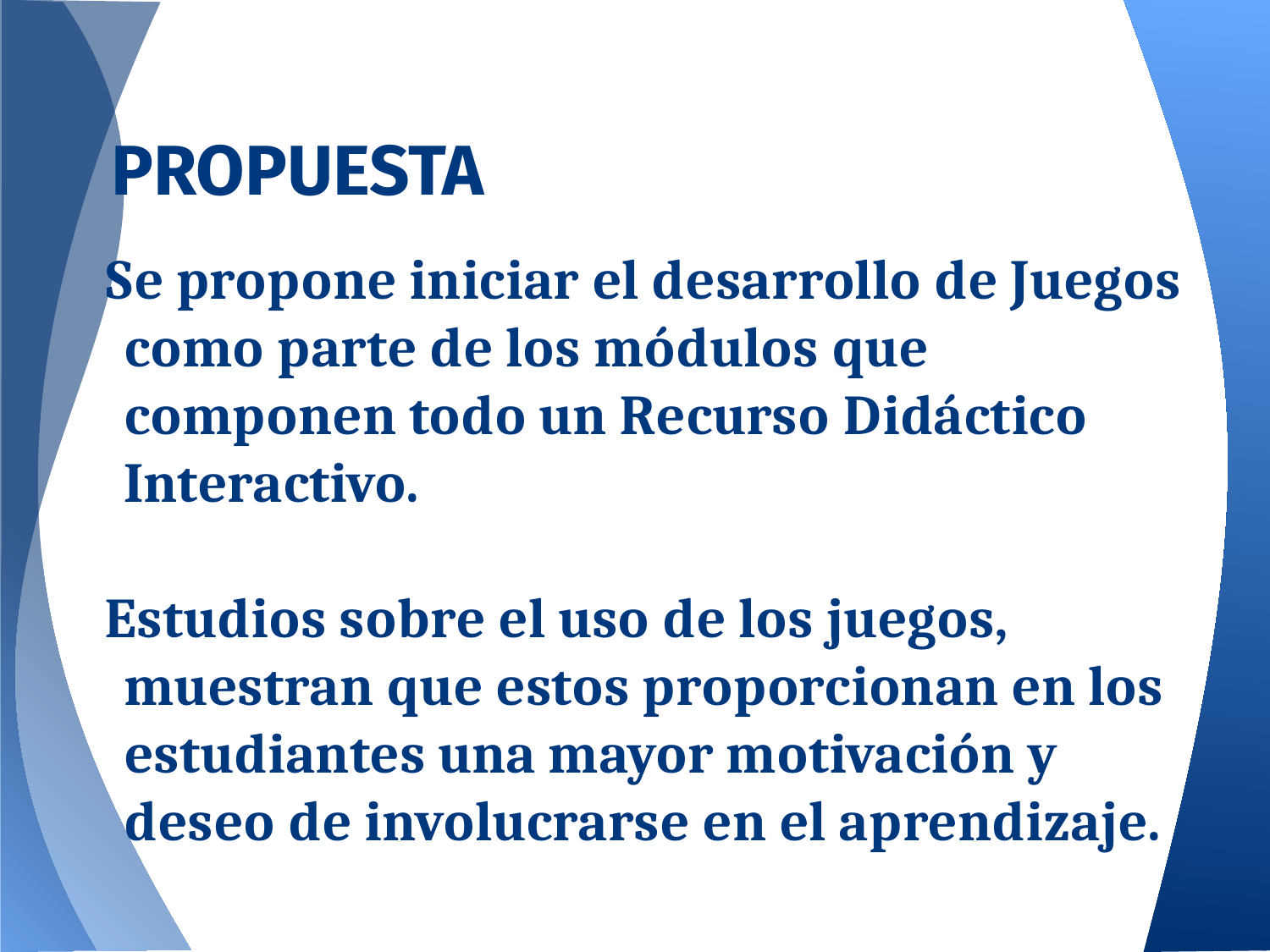

# PROPUESTA
Se propone iniciar el desarrollo de Juegos como parte de los módulos que componen todo un Recurso Didáctico Interactivo.

Estudios sobre el uso de los juegos, muestran que estos proporcionan en los estudiantes una mayor motivación y deseo de involucrarse en el aprendizaje.